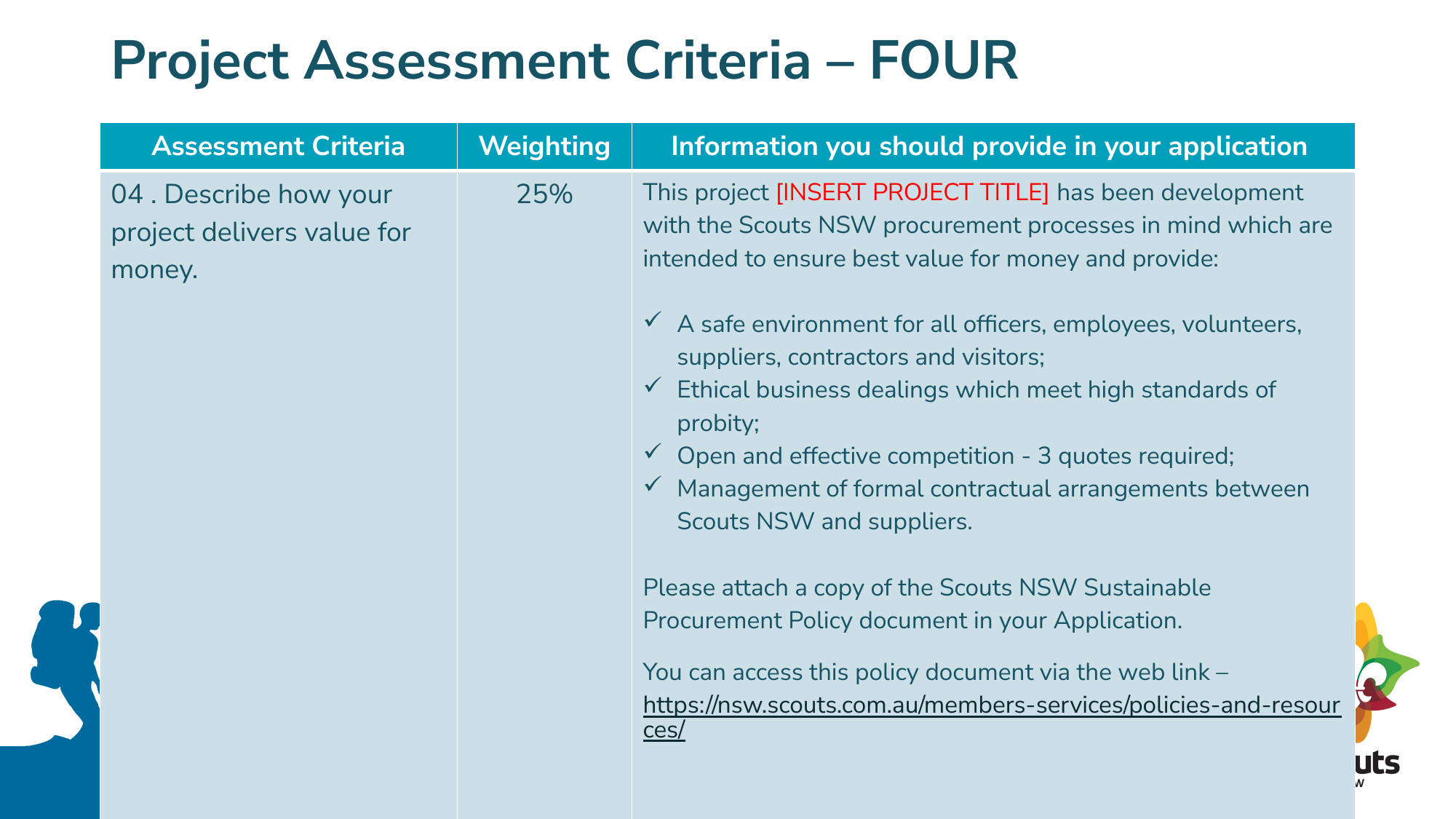

# Project Assessment Criteria – FOUR
| Assessment Criteria | Weighting | Information you should provide in your application |
| --- | --- | --- |
| 04 . Describe how your project delivers value for money. | 25% | This project [INSERT PROJECT TITLE] has been development with the Scouts NSW procurement processes in mind which are intended to ensure best value for money and provide: A safe environment for all officers, employees, volunteers, suppliers, contractors and visitors; Ethical business dealings which meet high standards of probity; Open and effective competition - 3 quotes required; Management of formal contractual arrangements between Scouts NSW and suppliers. Please attach a copy of the Scouts NSW Sustainable Procurement Policy document in your Application. You can access this policy document via the web link – https://nsw.scouts.com.au/members-services/policies-and-resources/ |
47